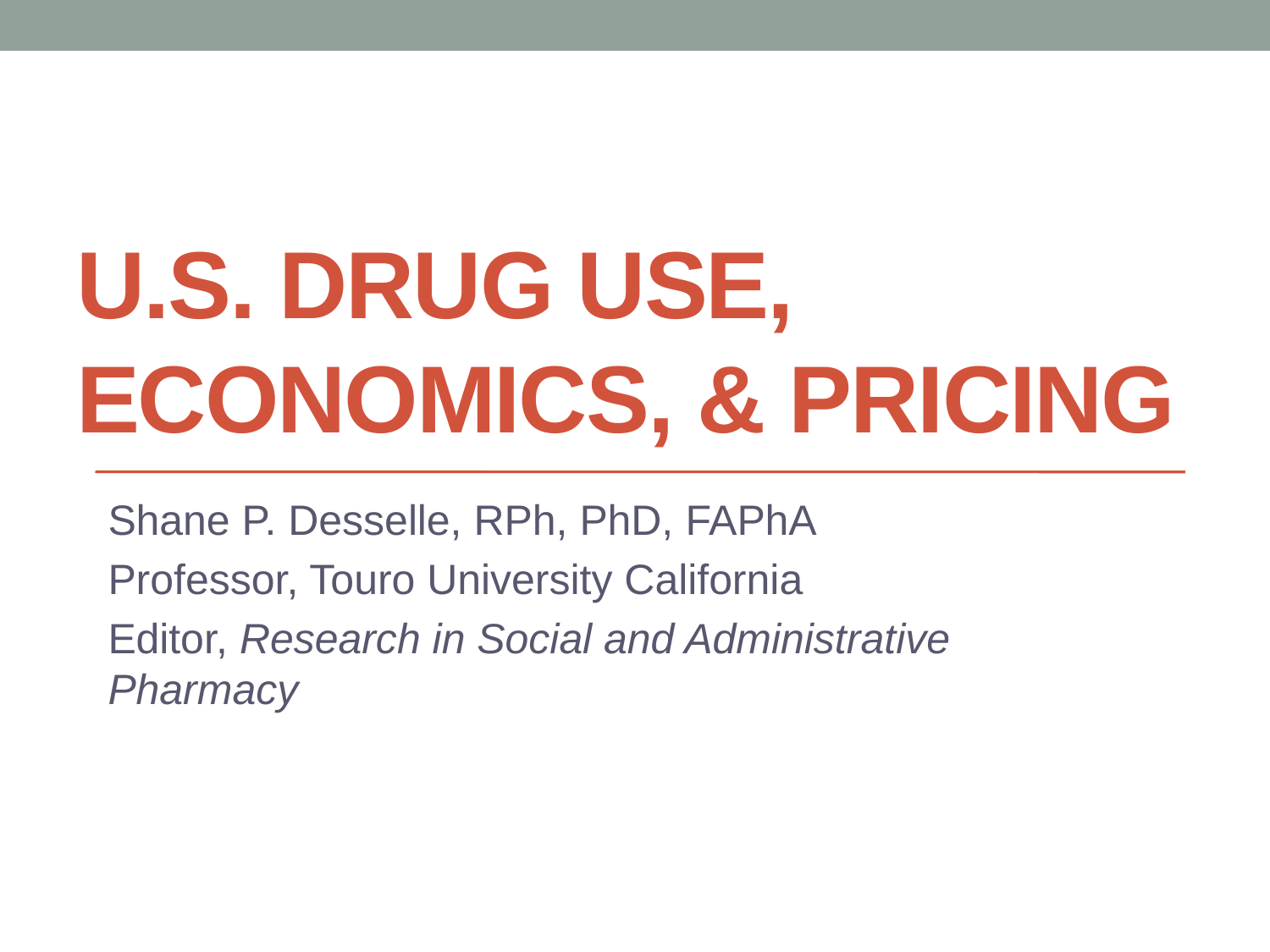

# U.S. Drug use, Economics, & pricing
Shane P. Desselle, RPh, PhD, FAPhA
Professor, Touro University California
Editor, Research in Social and Administrative Pharmacy